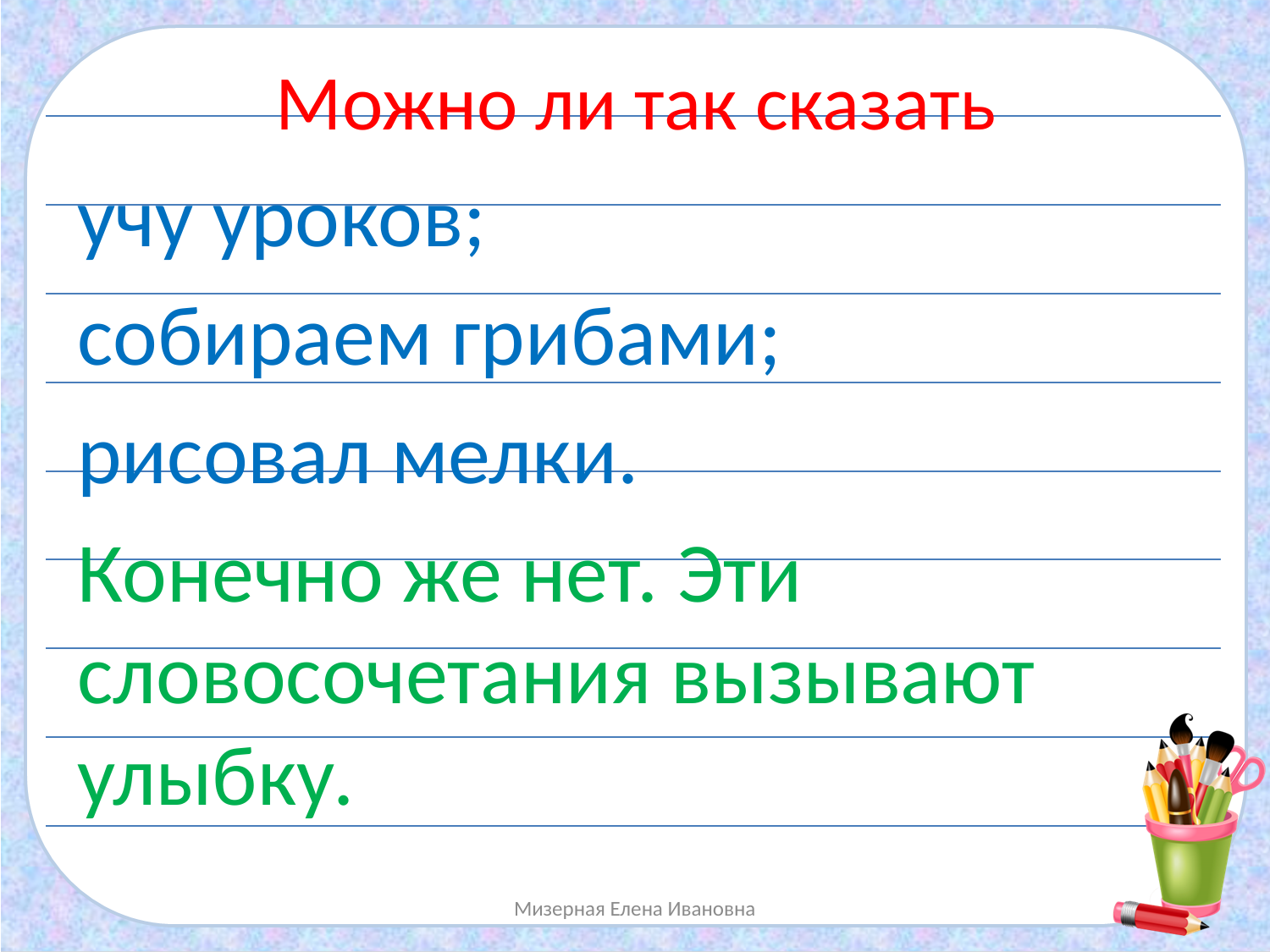

Можно ли так сказать
учу уроков;
собираем грибами;
рисовал мелки.
Конечно же нет. Эти словосочетания вызывают улыбку.
Мизерная Елена Ивановна